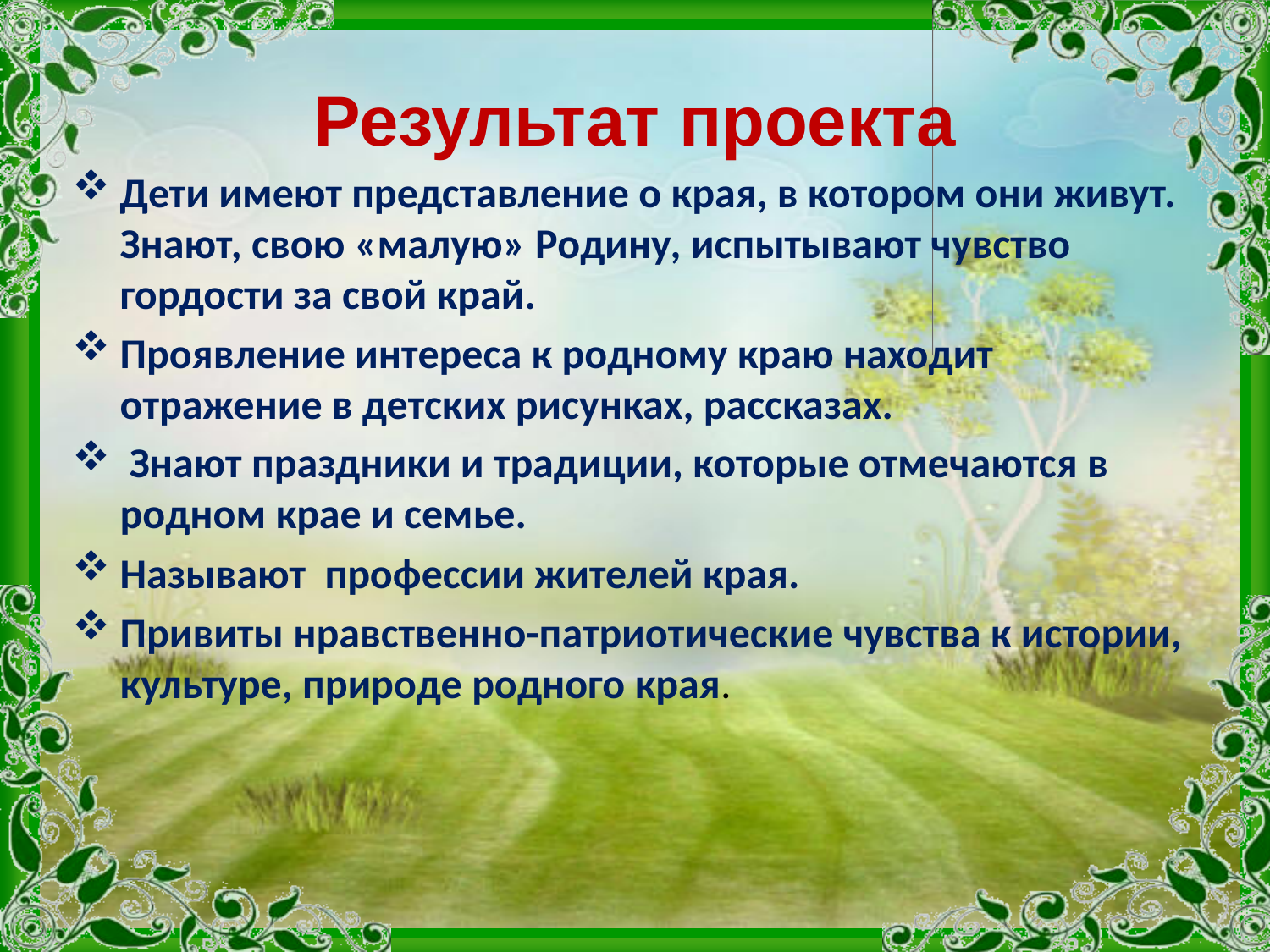

# Результат проекта
Дети имеют представление о края, в котором они живут. Знают, свою «малую» Родину, испытывают чувство гордости за свой край.
Проявление интереса к родному краю находит отражение в детских рисунках, рассказах.
 Знают праздники и традиции, которые отмечаются в родном крае и семье.
Называют  профессии жителей края.
Привиты нравственно-патриотические чувства к истории, культуре, природе родного края.